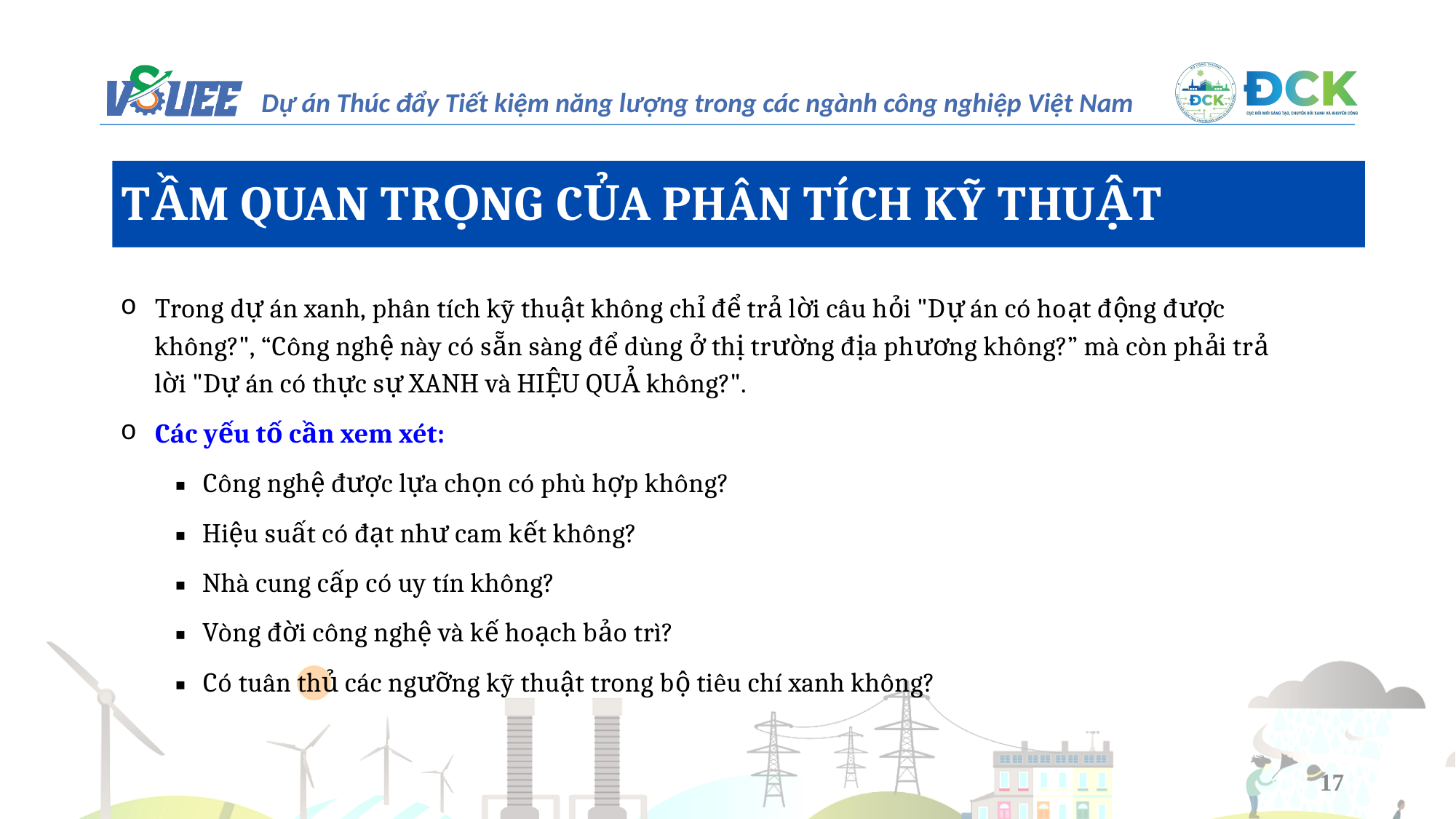

TẦM QUAN TRỌNG CỦA PHÂN TÍCH KỸ THUẬT

Trong dự án xanh, phân tích kỹ thuật không chỉ để trả lời câu hỏi "Dự án có hoạt động được không?", “Công nghệ này có sẵn sàng để dùng ở thị trường địa phương không?” mà còn phải trả lời "Dự án có thực sự XANH và HIỆU QUẢ không?".
Các yếu tố cần xem xét:
Công nghệ được lựa chọn có phù hợp không?
Hiệu suất có đạt như cam kết không?
Nhà cung cấp có uy tín không?
Vòng đời công nghệ và kế hoạch bảo trì?
Có tuân thủ các ngưỡng kỹ thuật trong bộ tiêu chí xanh không?
17